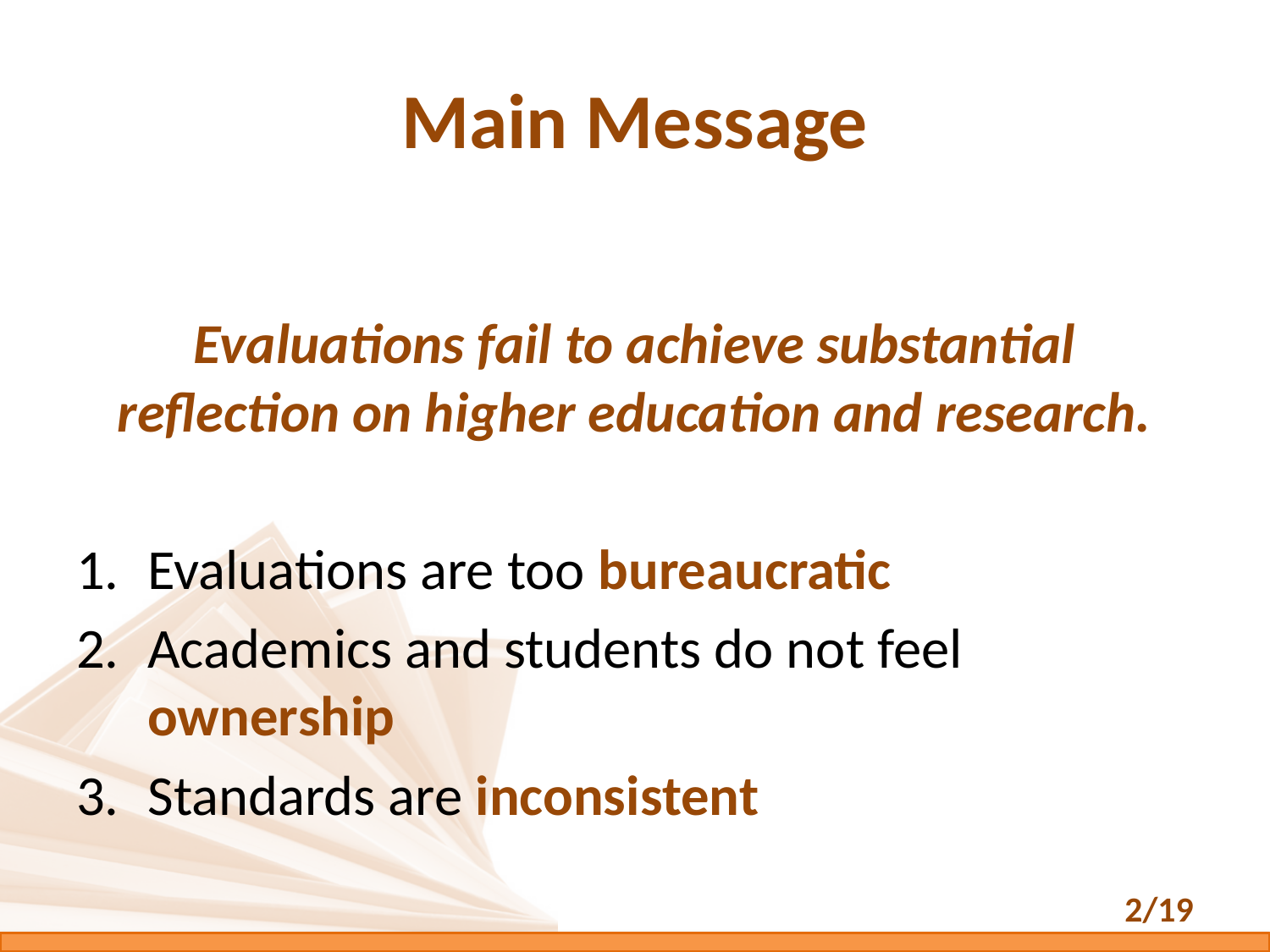

# Main Message

Evaluations fail to achieve substantial reflection on higher education and research.

Evaluations are too bureaucratic
Academics and students do not feel ownership
Standards are inconsistent
2